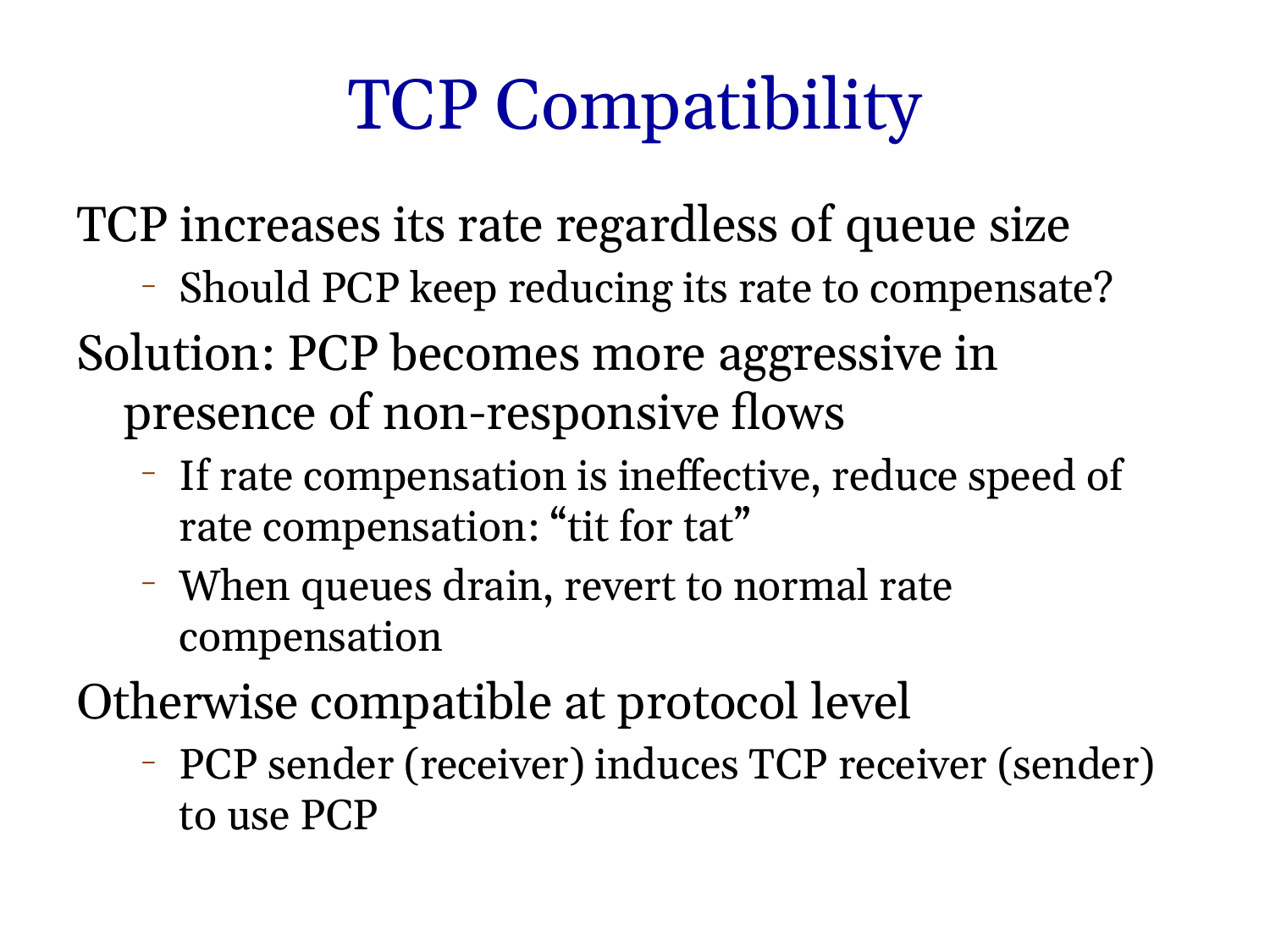

# TCP Compatibility
TCP increases its rate regardless of queue size
Should PCP keep reducing its rate to compensate?
Solution: PCP becomes more aggressive in presence of non-responsive flows
If rate compensation is ineffective, reduce speed of rate compensation: “tit for tat”
When queues drain, revert to normal rate compensation
Otherwise compatible at protocol level
PCP sender (receiver) induces TCP receiver (sender) to use PCP